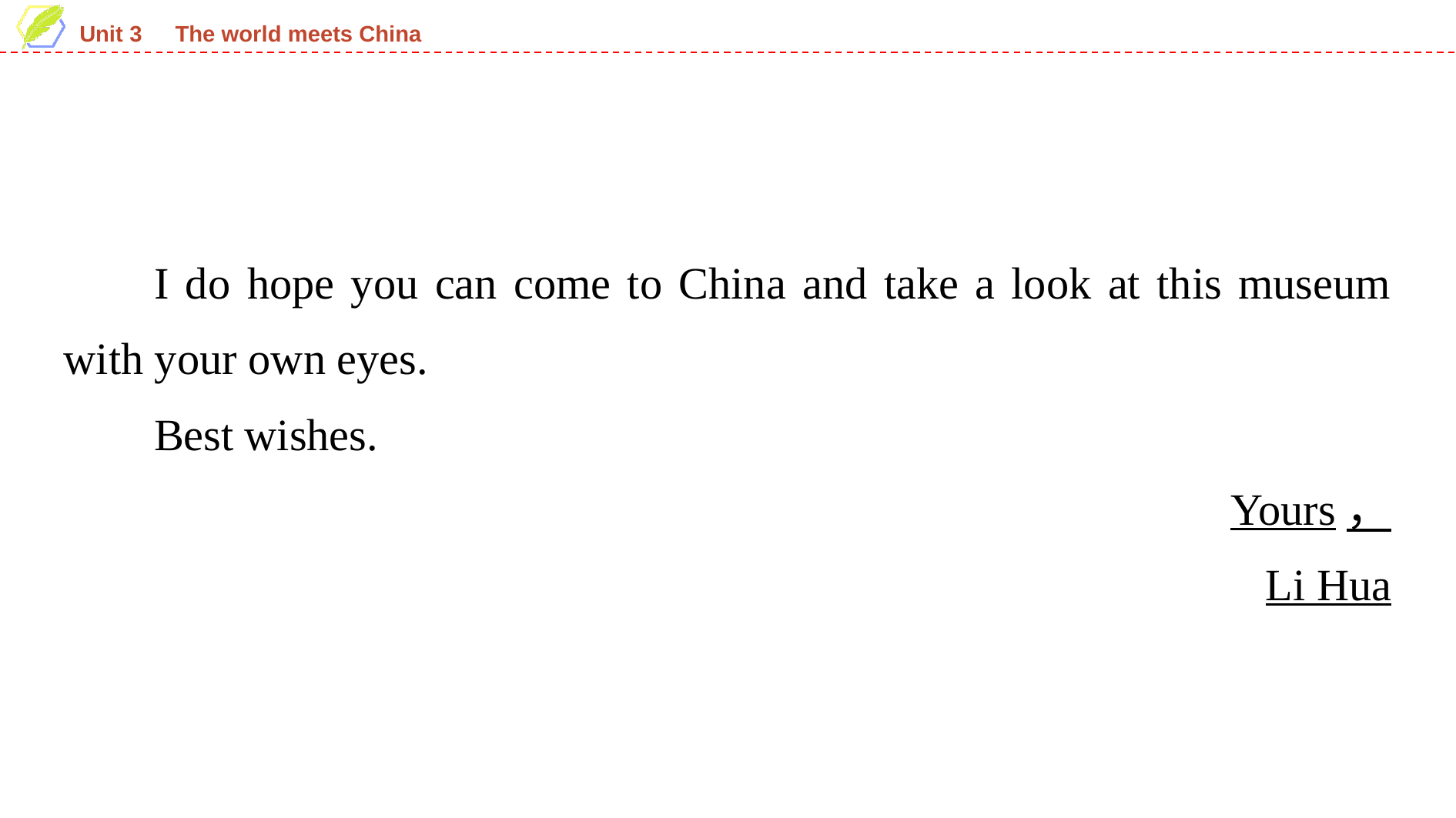

I do hope you can come to China and take a look at this museum with your own eyes.
Best wishes.
Yours，
Li Hua